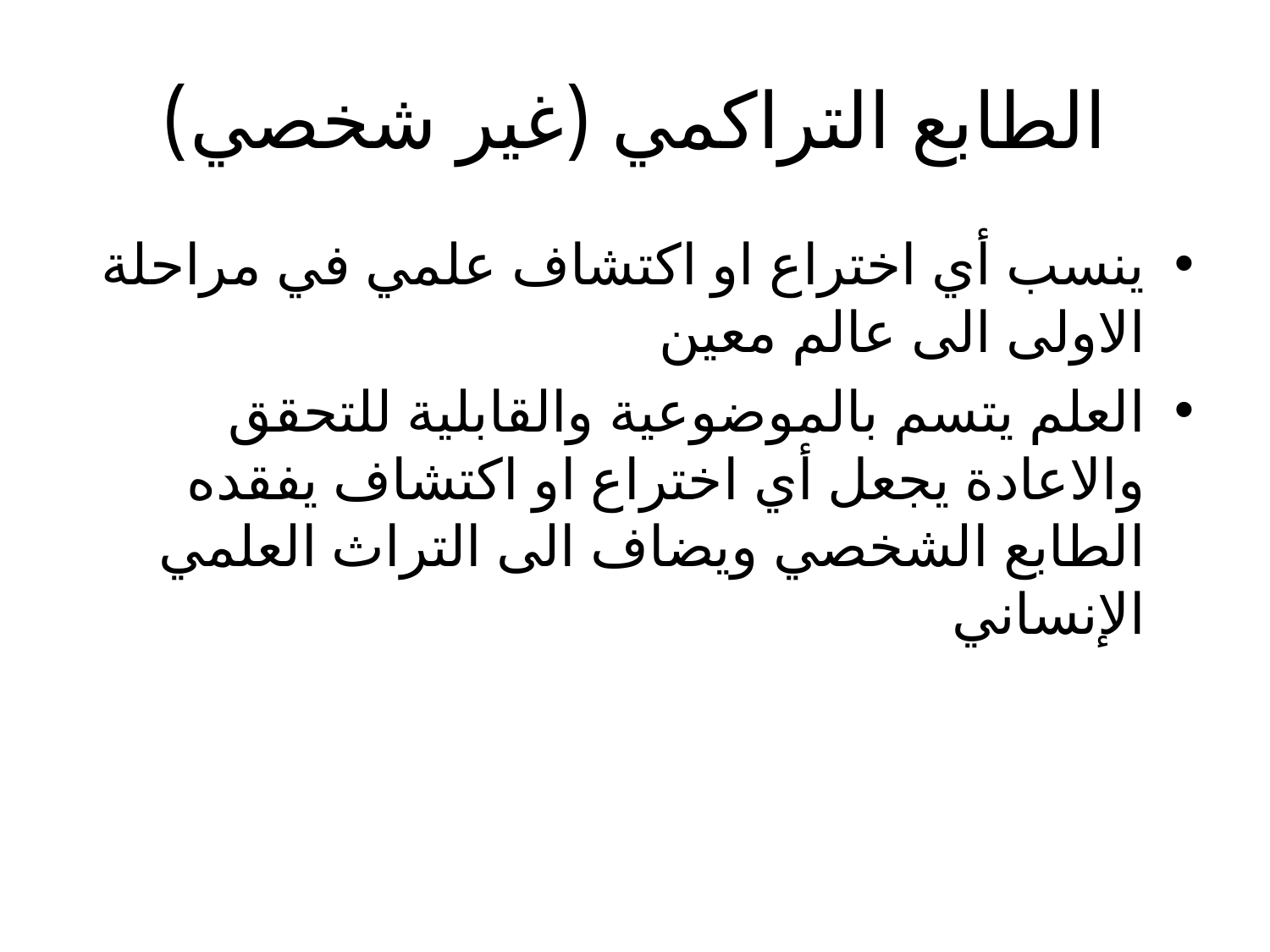

# الطابع التراكمي (غير شخصي)
ينسب أي اختراع او اكتشاف علمي في مراحلة الاولى الى عالم معين
العلم يتسم بالموضوعية والقابلية للتحقق والاعادة يجعل أي اختراع او اكتشاف يفقده الطابع الشخصي ويضاف الى التراث العلمي الإنساني